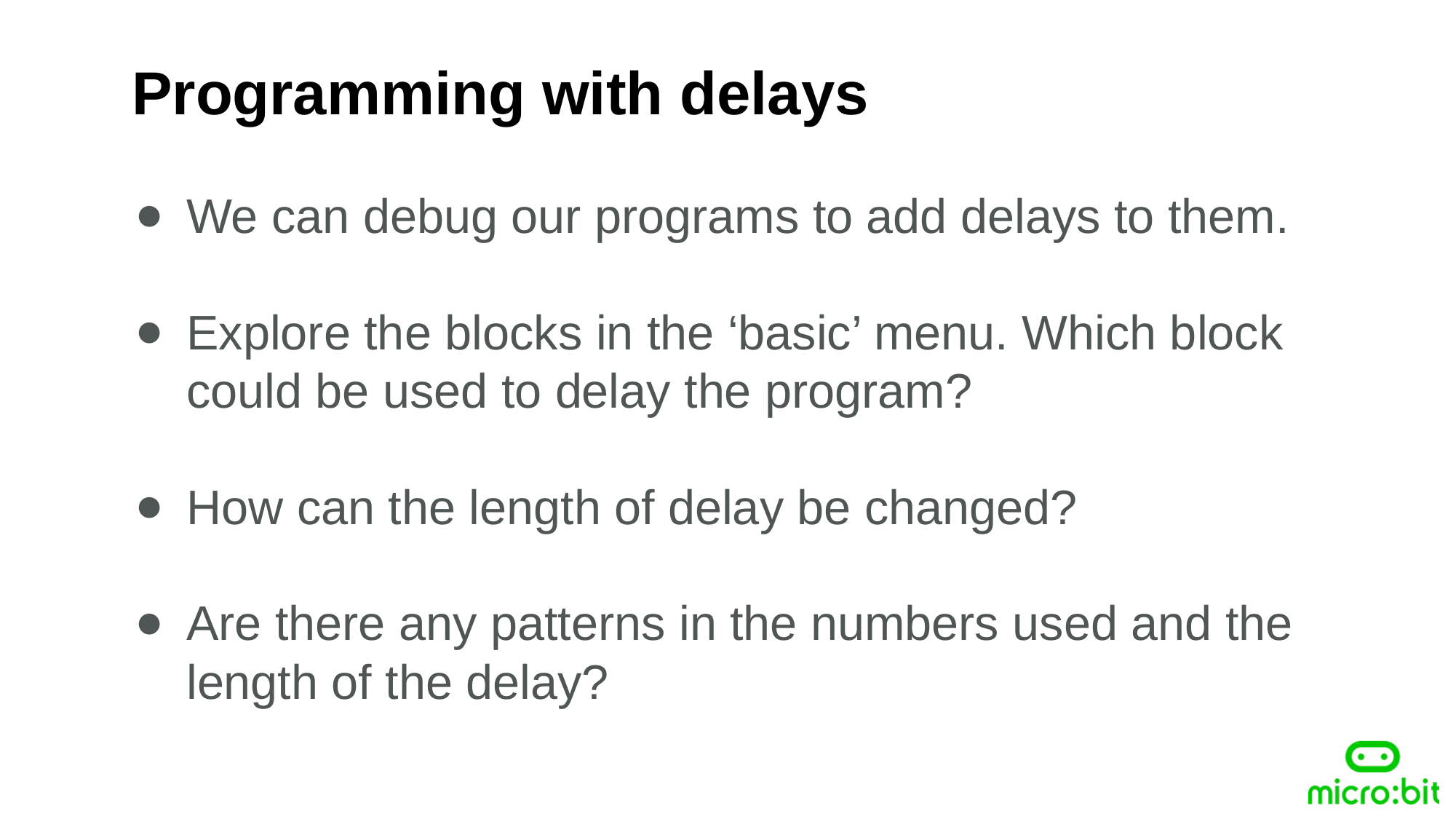

Programming with delays

We can debug our programs to add delays to them.

Explore the blocks in the ‘basic’ menu. Which block could be used to delay the program?

How can the length of delay be changed?

Are there any patterns in the numbers used and the length of the delay?